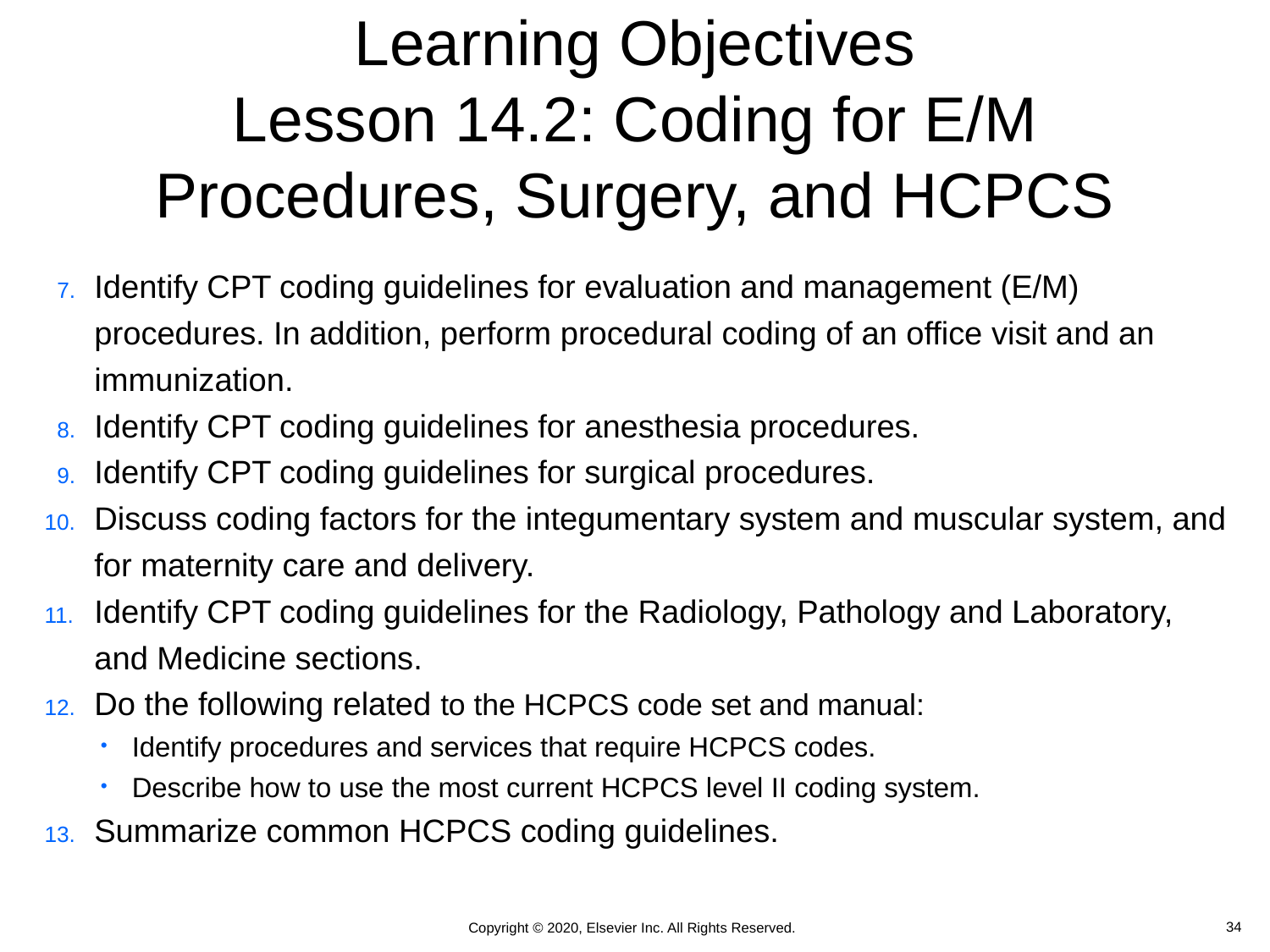

# Learning Objectives Lesson 14.2: Coding for E/M Procedures, Surgery, and HCPCS
Identify CPT coding guidelines for evaluation and management (E/M) procedures. In addition, perform procedural coding of an office visit and an immunization.
Identify CPT coding guidelines for anesthesia procedures.
Identify CPT coding guidelines for surgical procedures.
Discuss coding factors for the integumentary system and muscular system, and for maternity care and delivery.
Identify CPT coding guidelines for the Radiology, Pathology and Laboratory, and Medicine sections.
Do the following related to the HCPCS code set and manual:
Identify procedures and services that require HCPCS codes.
Describe how to use the most current HCPCS level II coding system.
Summarize common HCPCS coding guidelines.